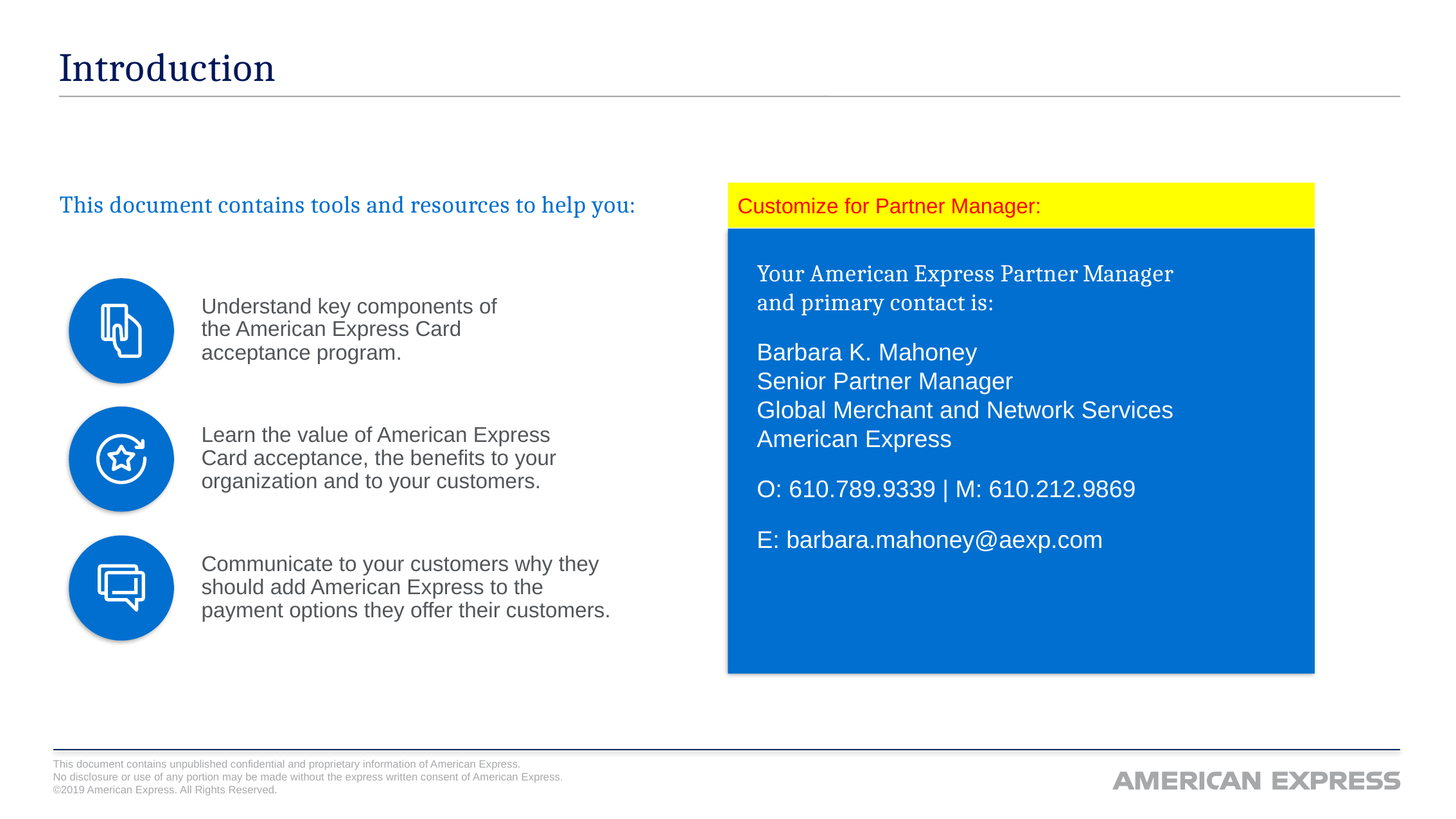

# Introduction
Customize for Partner Manager:
This document contains tools and resources to help you:
Your American Express Partner Manager
and primary contact is:
Barbara K. Mahoney
Senior Partner Manager
Global Merchant and Network Services
American Express
O: 610.789.9339 | M: 610.212.9869
E: barbara.mahoney@aexp.com

Understand key components of
the American Express Card acceptance program.

Learn the value of American Express Card acceptance, the benefits to your organization and to your customers.

Communicate to your customers why they should add American Express to the payment options they offer their customers.